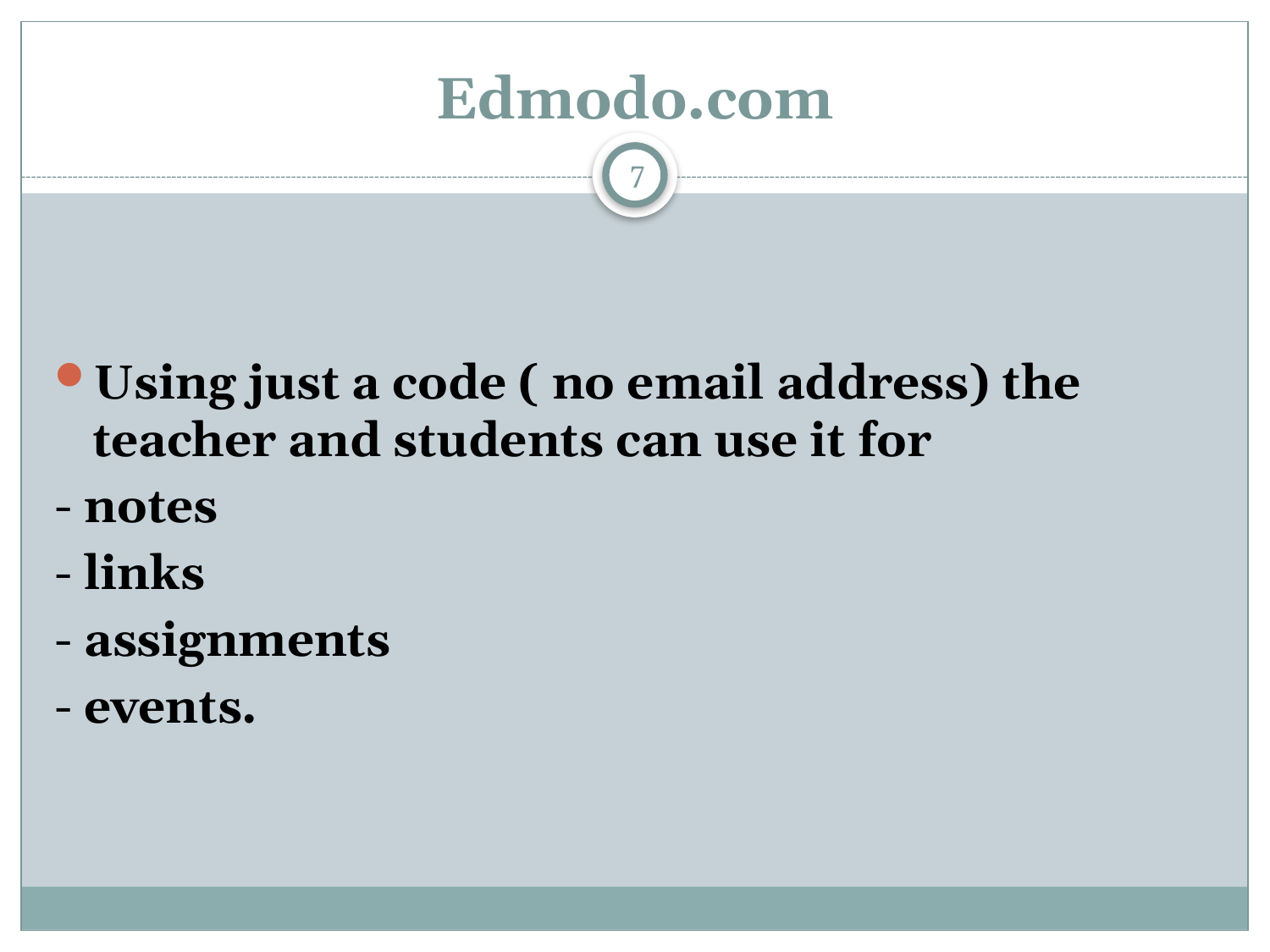

# Edmodo.com
7

Using just a code ( no email address) the teacher and students can use it for
- notes
- links
- assignments
- events.